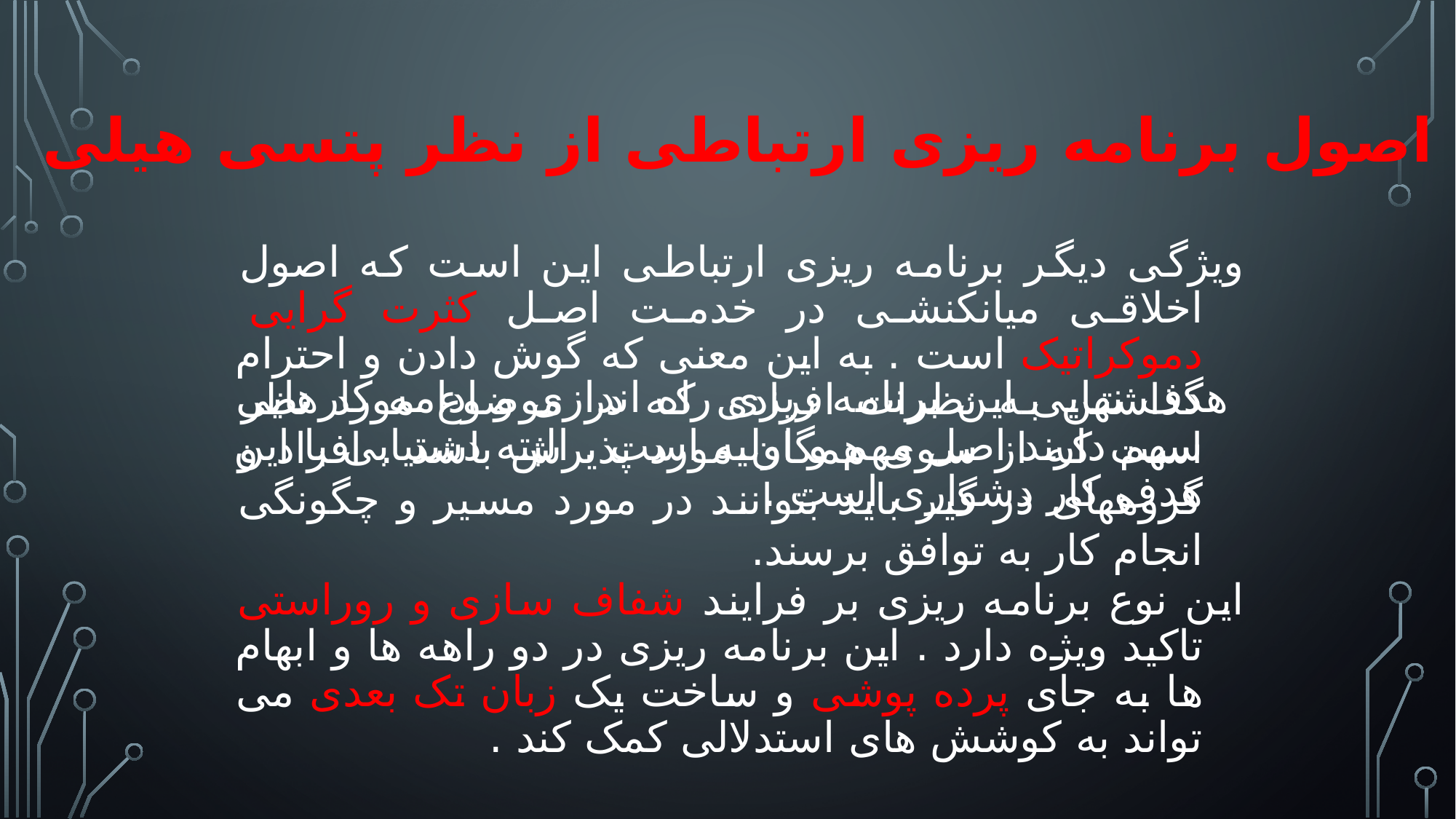

اصول برنامه ریزی ارتباطی از نظر پتسی هیلی

ویژگی دیگر برنامه ریزی ارتباطی این است که اصول اخلاقی میانکنشی در خدمت اصل کثرت گرایی دموکراتیک است . به این معنی که گوش دادن و احترام گذاشتن به نظرات افرادی که در موضوع مورد نظر سهم دارند اصل مهم و اولیه است . البته دستیابی با این هدف کار دشواری است .

این نوع برنامه ریزی بر فرایند شفاف سازی و روراستی تاکید ویژه دارد . این برنامه ریزی در دو راهه ها و ابهام ها به جای پرده پوشی و ساخت یک زبان تک بعدی می تواند به کوشش های استدلالی کمک کند .
 هدف نهایی این برنامه ریزی راه اندازی و ادامه کارهایی است که از سوی همگان مورد پذیرش باشد . افراد و گروههای در گیر باید بتوانند در مورد مسیر و چگونگی انجام کار به توافق برسند.